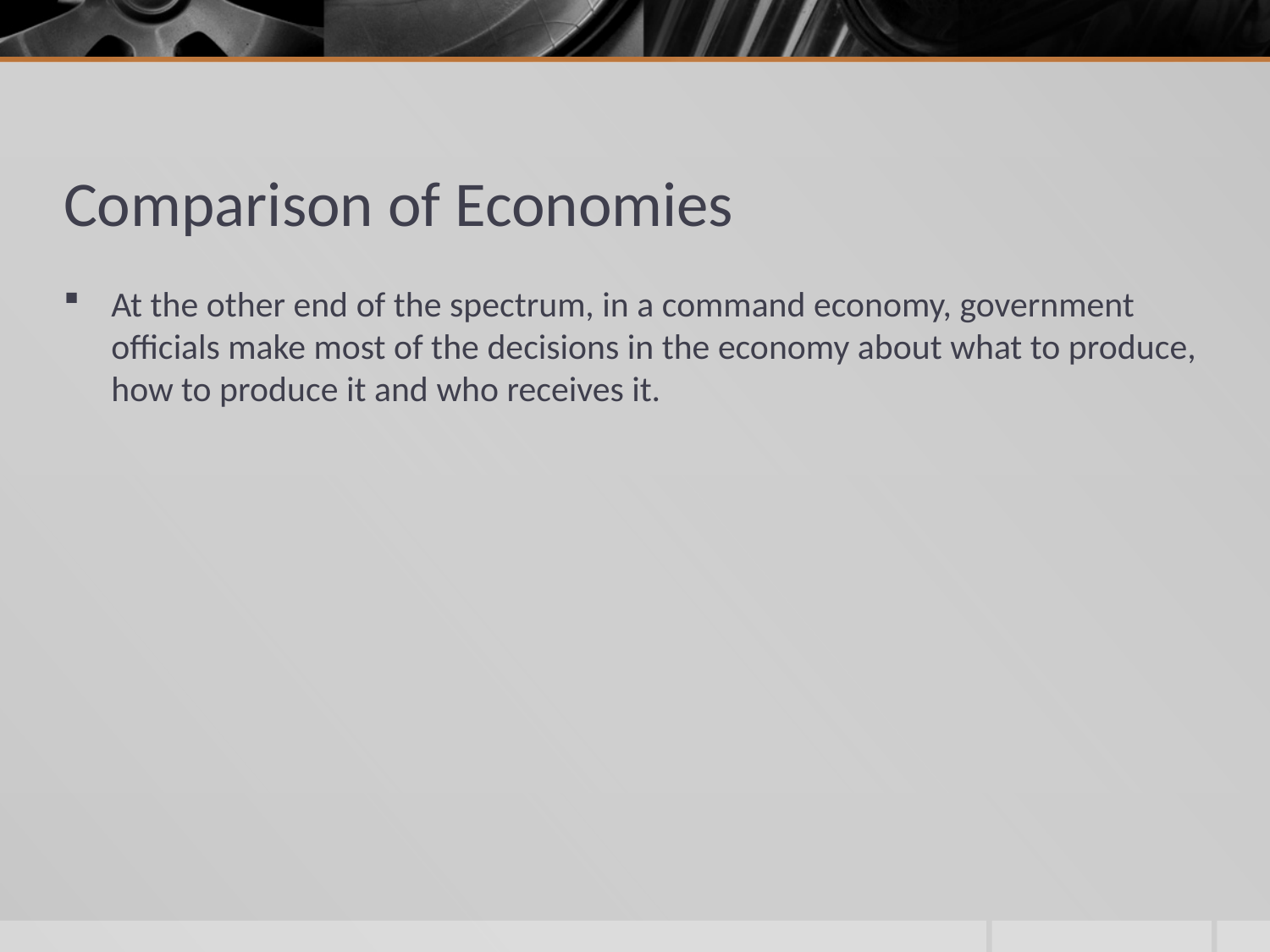

# Comparison of Economies
At the other end of the spectrum, in a command economy, government officials make most of the decisions in the economy about what to produce, how to produce it and who receives it.